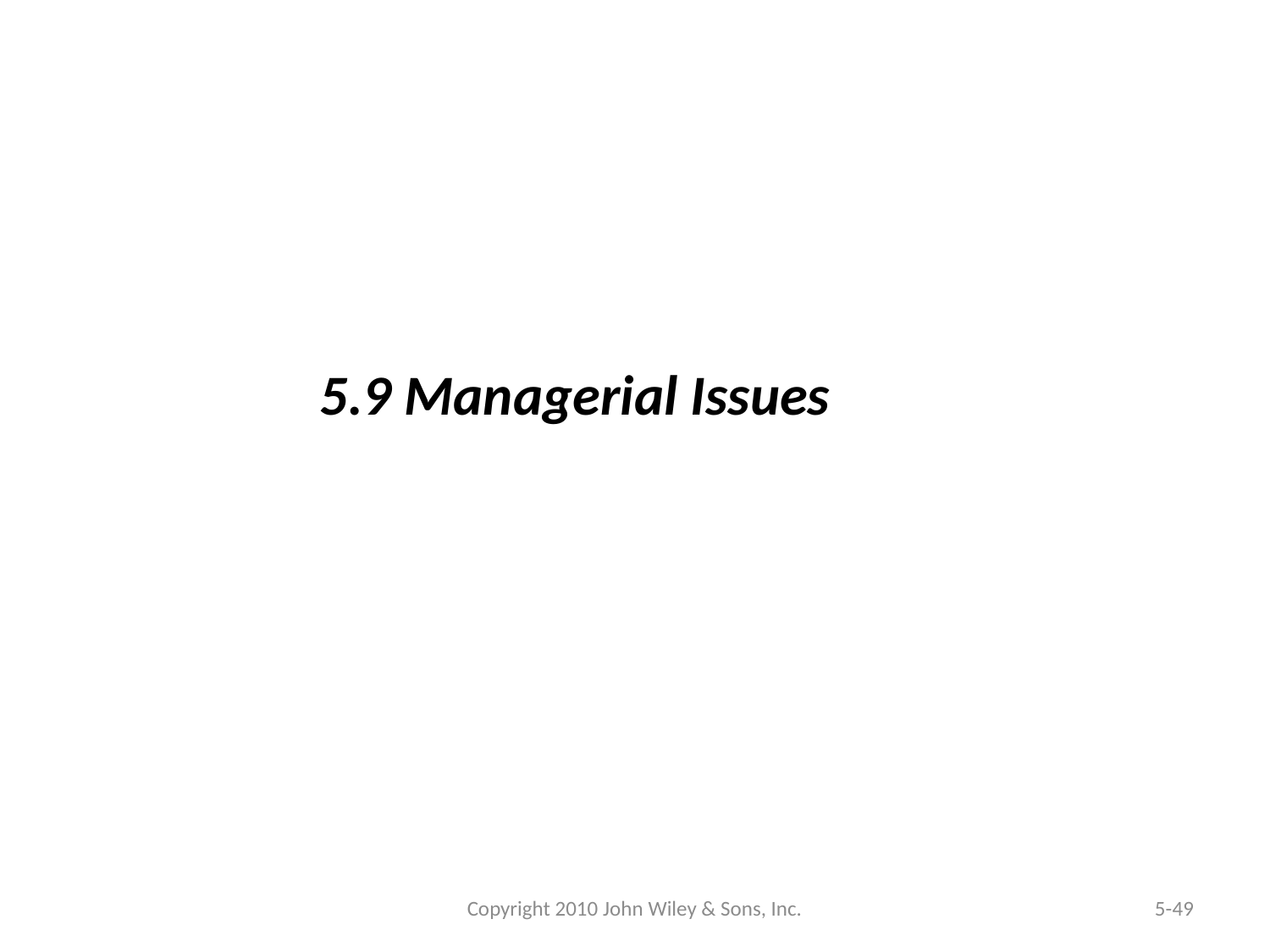

5.9 Managerial Issues
Copyright 2010 John Wiley & Sons, Inc.
5-49